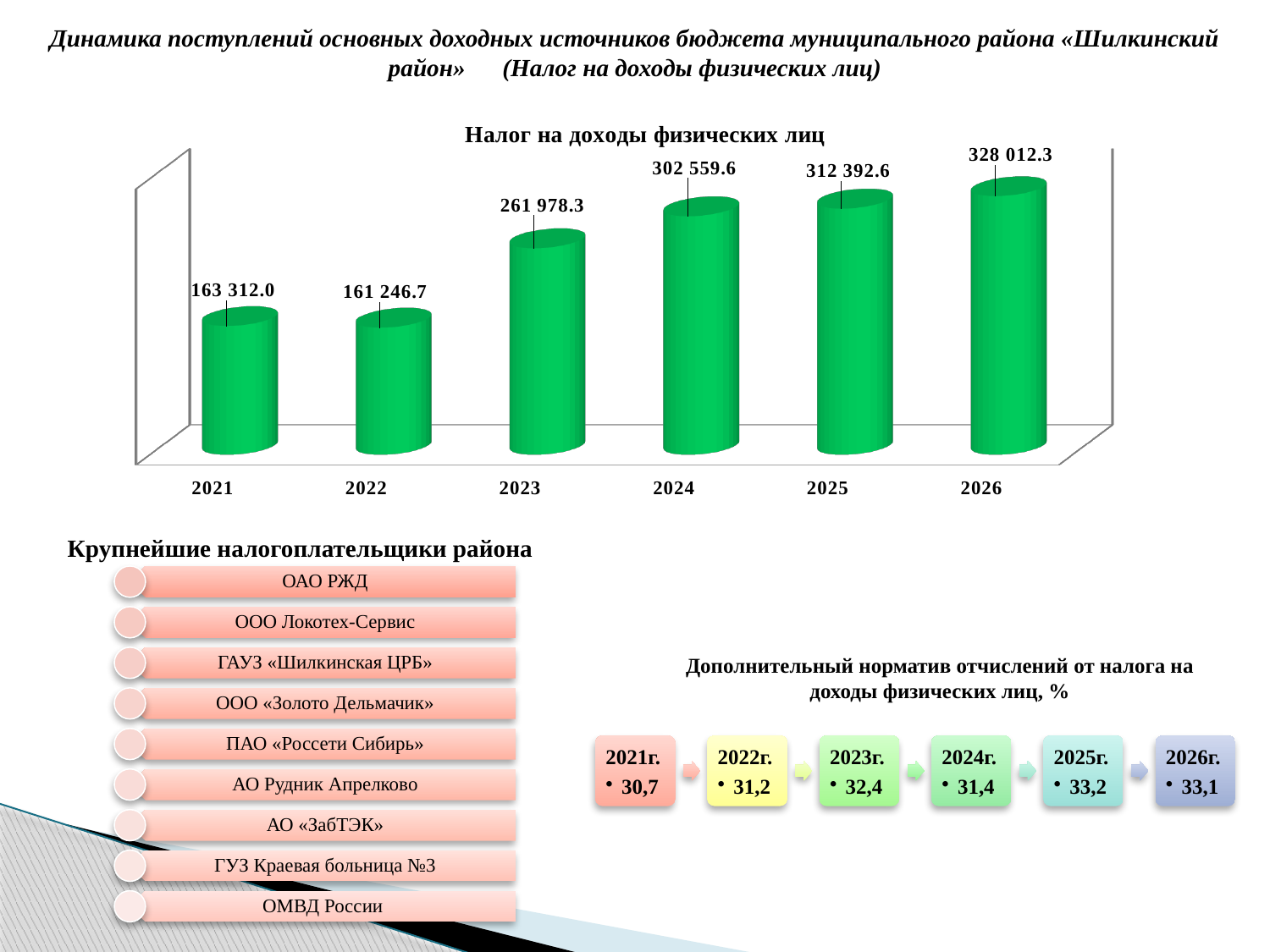

Динамика поступлений основных доходных источников бюджета муниципального района «Шилкинский район»      (Налог на доходы физических лиц)

[unsupported chart]

Крупнейшие налогоплательщики района
ОАО РЖД
ООО Локотех-Сервис
ГАУЗ «Шилкинская ЦРБ»
ООО «Золото Дельмачик»
ПАО «Россети Сибирь»
АО Рудник Апрелково
АО «ЗабТЭК»
ГУЗ Краевая больница №3
ОМВД России
2021г.
30,7

2022г.
31,2

2023г.
32,4

2024г.
31,4

2025г.
33,2

2026г.
33,1
Дополнительный норматив отчислений от налога на доходы физических лиц, %